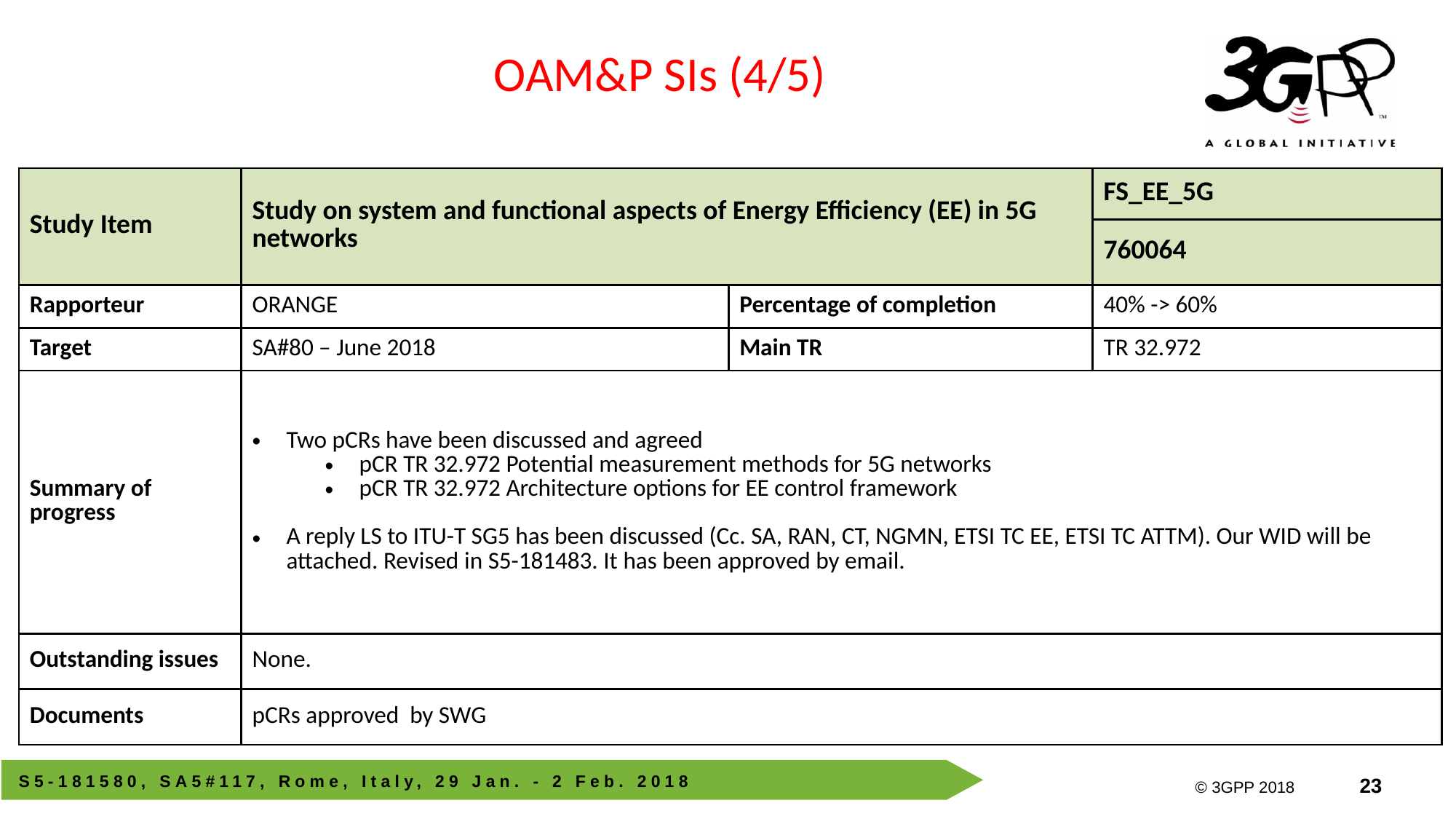

OAM&P SIs (4/5)
| Study Item | Study on system and functional aspects of Energy Efficiency (EE) in 5G networks |  | FS\_EE\_5G |
| --- | --- | --- | --- |
|  |  |  | 760064 |
| Rapporteur | ORANGE | Percentage of completion | 40% -> 60% |
| Target | SA#80 – June 2018 | Main TR | TR 32.972 |
| Summary of progress | Two pCRs have been discussed and agreed pCR TR 32.972 Potential measurement methods for 5G networks pCR TR 32.972 Architecture options for EE control framework A reply LS to ITU-T SG5 has been discussed (Cc. SA, RAN, CT, NGMN, ETSI TC EE, ETSI TC ATTM). Our WID will be attached. Revised in S5-181483. It has been approved by email. |  |  |
| Outstanding issues | None. |  |  |
| Documents | pCRs approved by SWG |  |  |